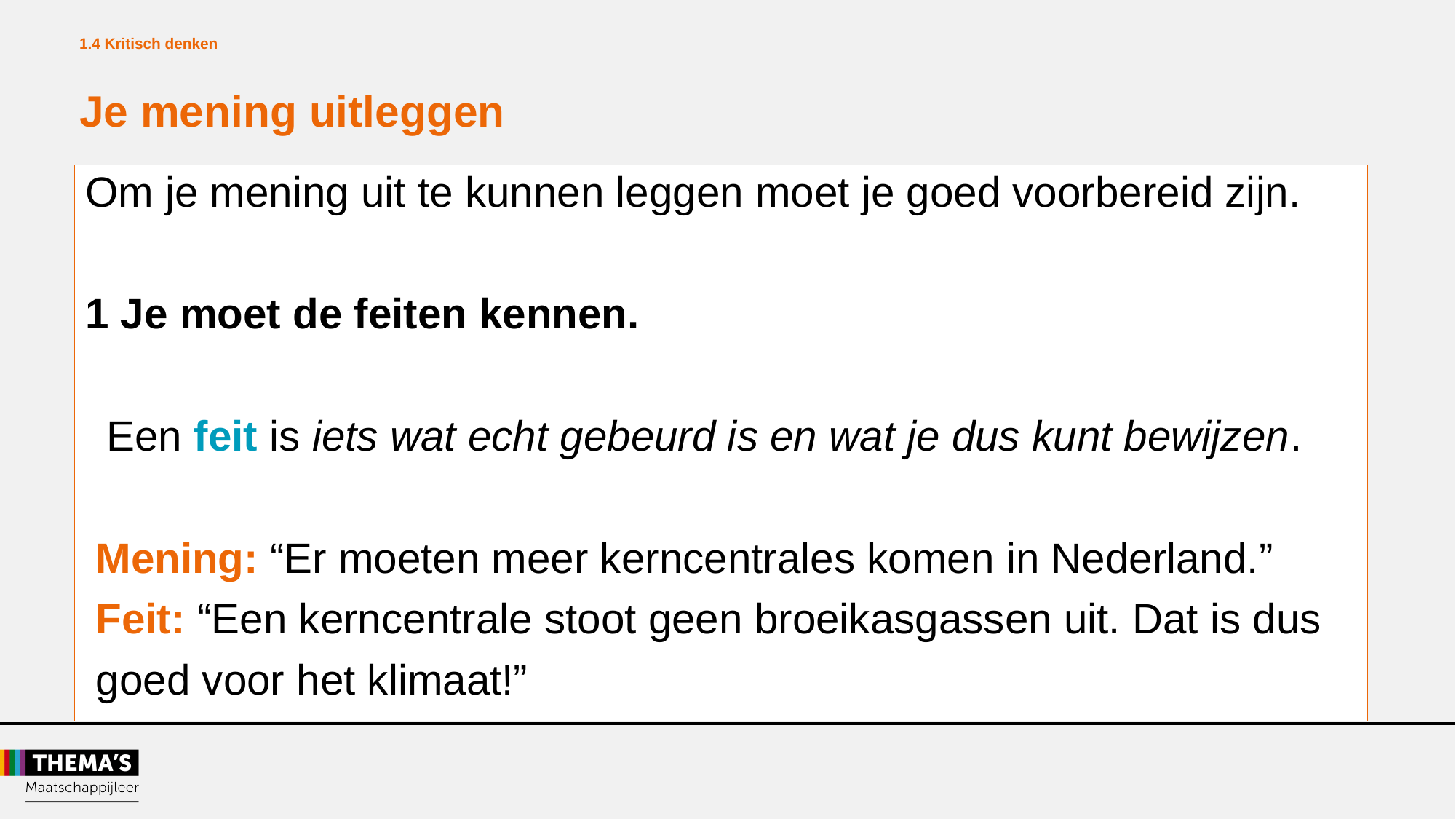

1.4 Kritisch denken
Je mening uitleggen
Om je mening uit te kunnen leggen moet je goed voorbereid zijn.

1 Je moet de feiten kennen.

Een feit is iets wat echt gebeurd is en wat je dus kunt bewijzen.

Mening: “Er moeten meer kerncentrales komen in Nederland.”
Feit: “Een kerncentrale stoot geen broeikasgassen uit. Dat is dus
goed voor het klimaat!”